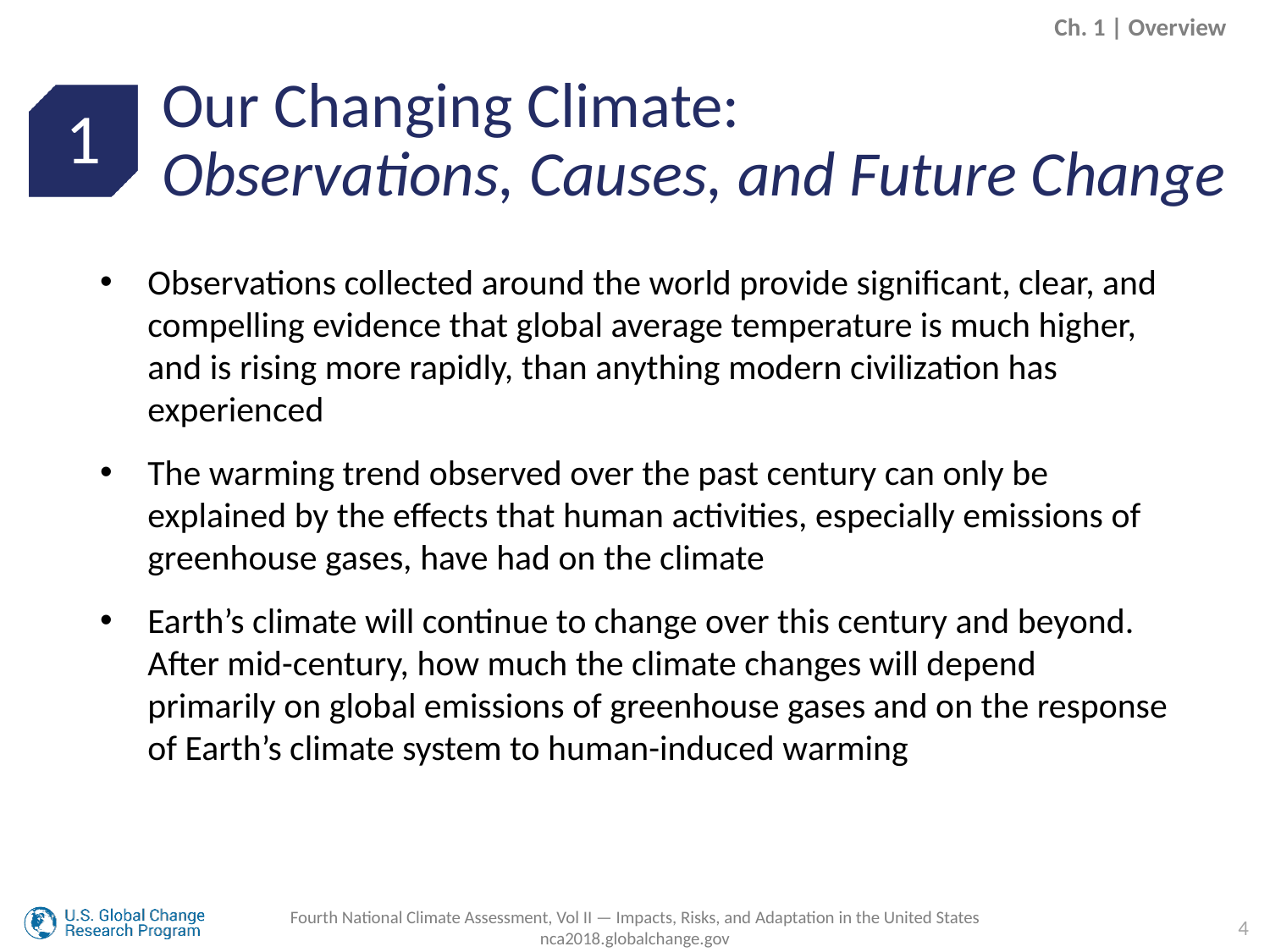

Ch. 1 | Overview
Our Changing Climate:
Observations, Causes, and Future Change
1
Observations collected around the world provide significant, clear, and compelling evidence that global average temperature is much higher, and is rising more rapidly, than anything modern civilization has experienced
The warming trend observed over the past century can only be explained by the effects that human activities, especially emissions of greenhouse gases, have had on the climate
Earth’s climate will continue to change over this century and beyond. After mid-century, how much the climate changes will depend primarily on global emissions of greenhouse gases and on the response of Earth’s climate system to human-induced warming